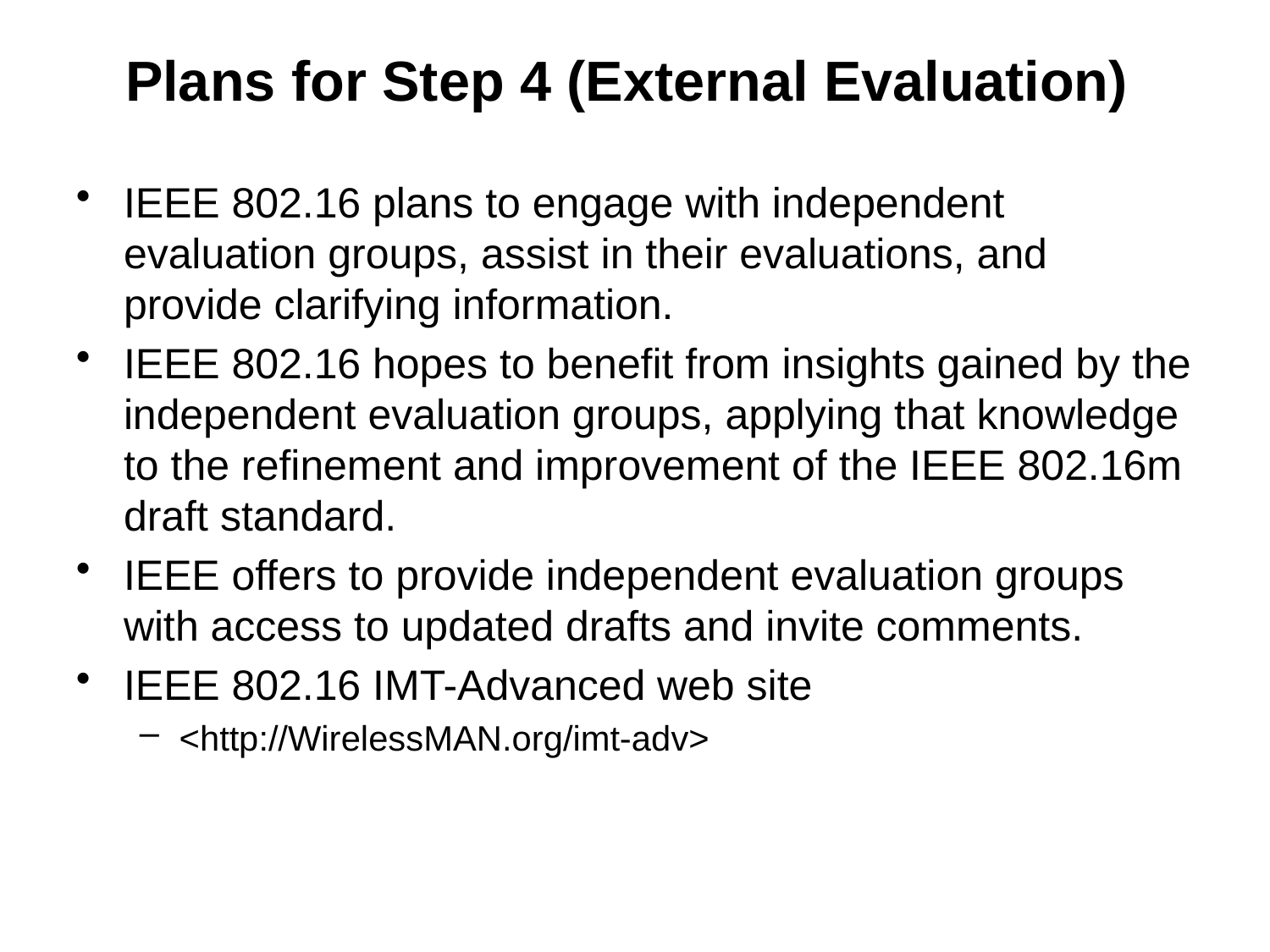

# Plans for Step 4 (External Evaluation)
IEEE 802.16 plans to engage with independent evaluation groups, assist in their evaluations, and provide clarifying information.
IEEE 802.16 hopes to benefit from insights gained by the independent evaluation groups, applying that knowledge to the refinement and improvement of the IEEE 802.16m draft standard.
IEEE offers to provide independent evaluation groups with access to updated drafts and invite comments.
IEEE 802.16 IMT-Advanced web site
<http://WirelessMAN.org/imt-adv>